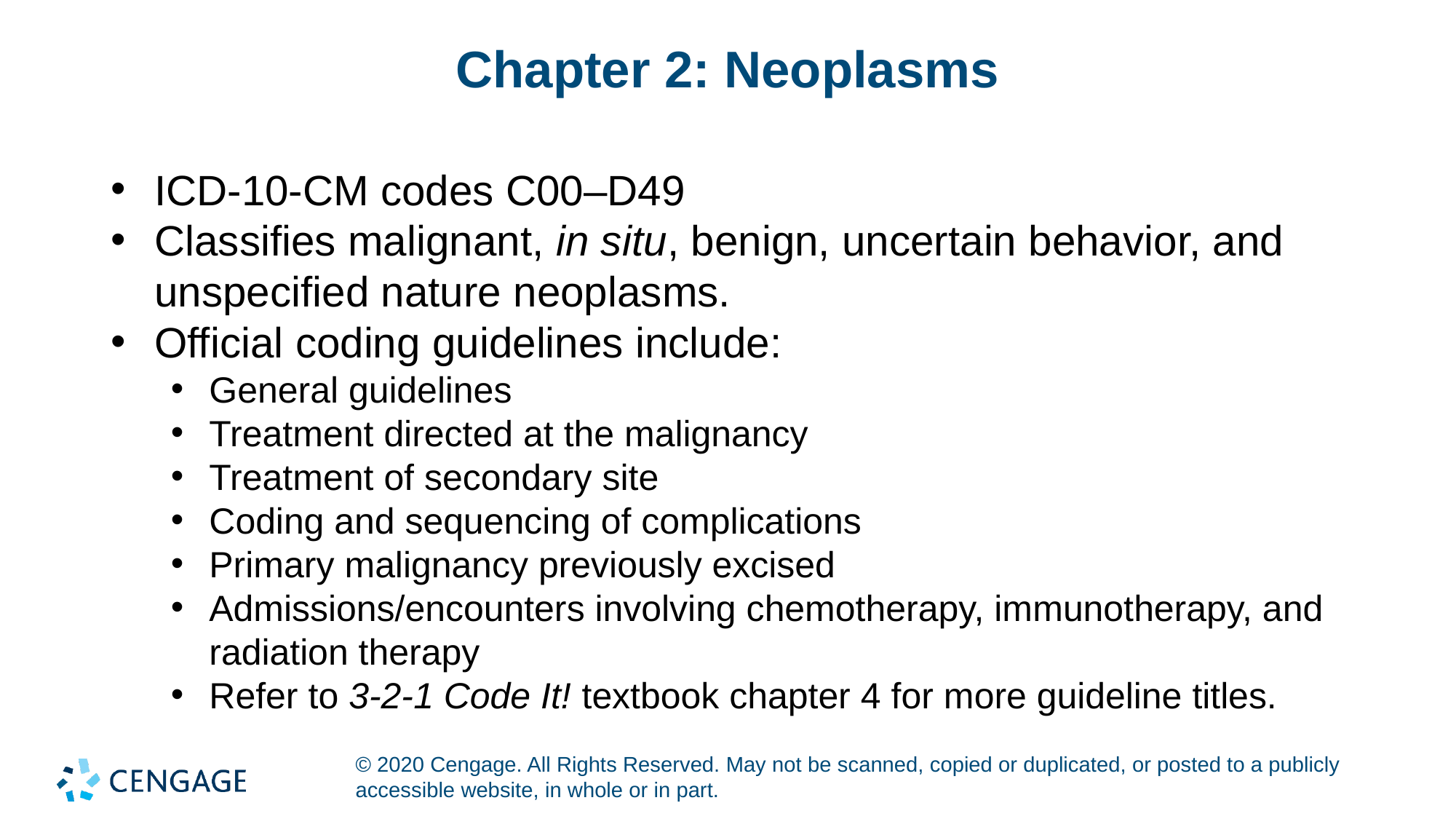

# Chapter 2: Neoplasms
ICD-10-CM codes C00–D49
Classifies malignant, in situ, benign, uncertain behavior, and unspecified nature neoplasms.
Official coding guidelines include:
General guidelines
Treatment directed at the malignancy
Treatment of secondary site
Coding and sequencing of complications
Primary malignancy previously excised
Admissions/encounters involving chemotherapy, immunotherapy, and radiation therapy
Refer to 3-2-1 Code It! textbook chapter 4 for more guideline titles.